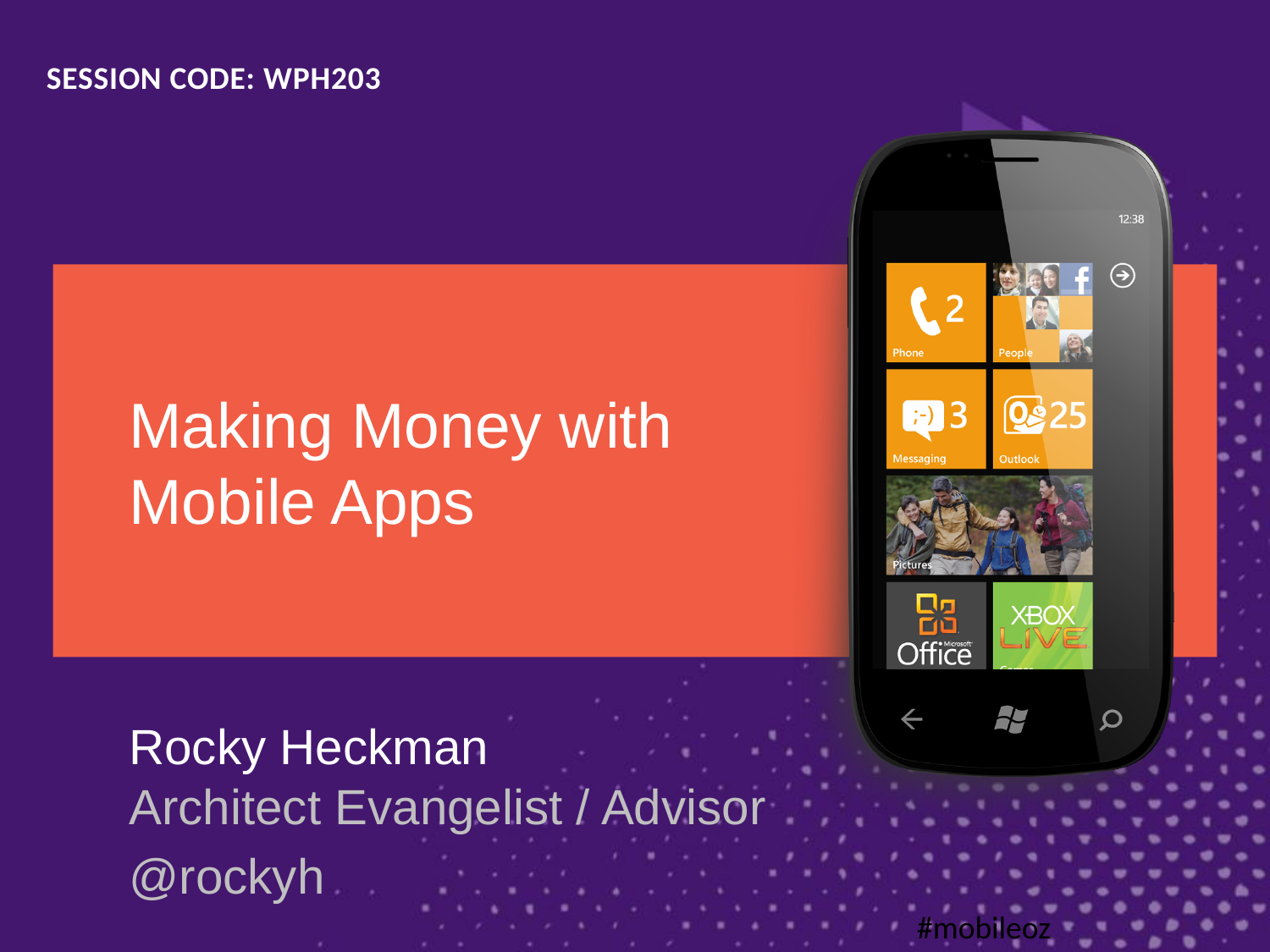

SESSION CODE: WPH203
# Making Money with Mobile Apps
Rocky Heckman
Architect Evangelist / Advisor
@rockyh
#mobileoz